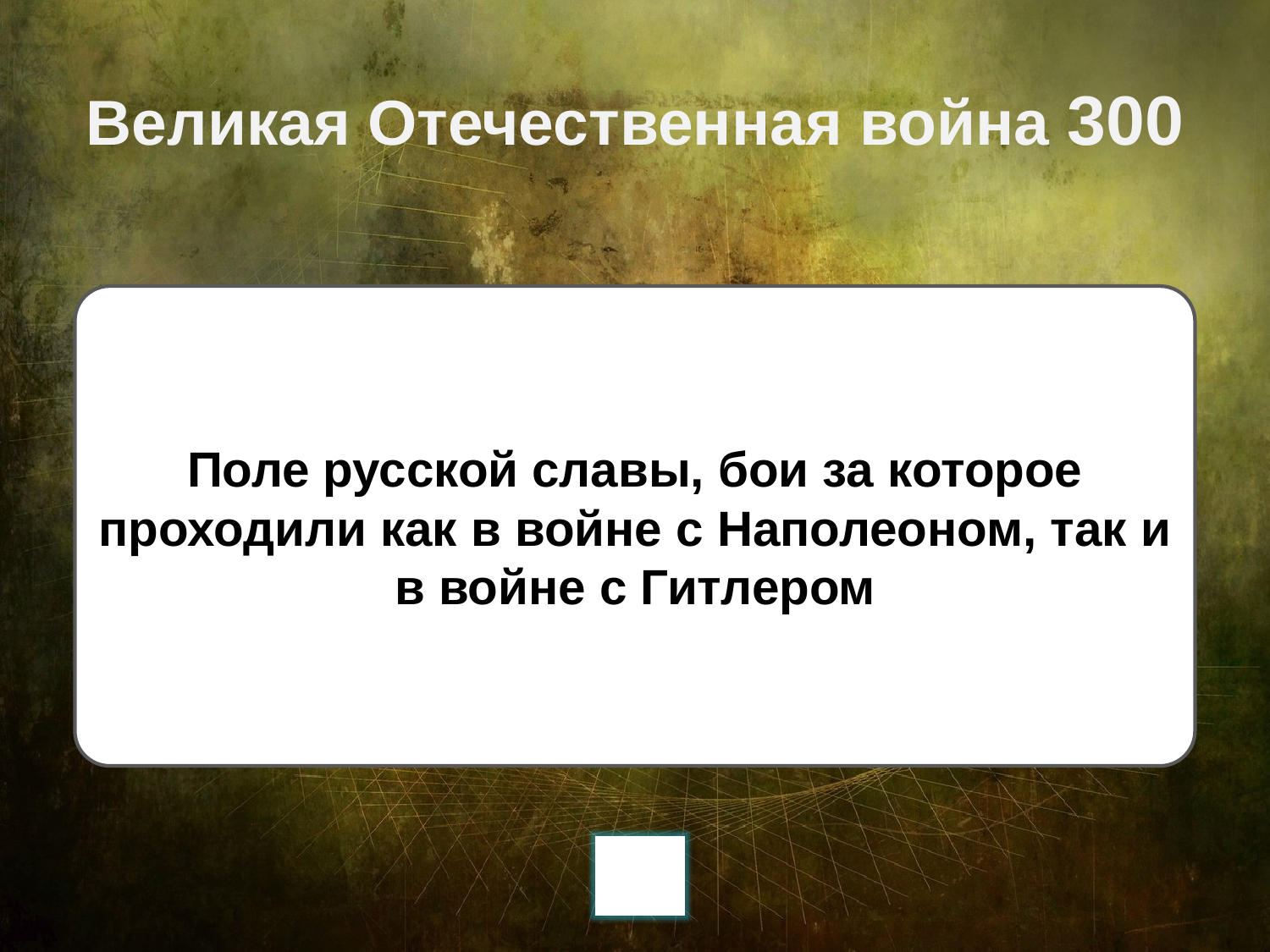

# Великая Отечественная война 300
Поле русской славы, бои за которое проходили как в войне с Наполеоном, так и в войне с Гитлером